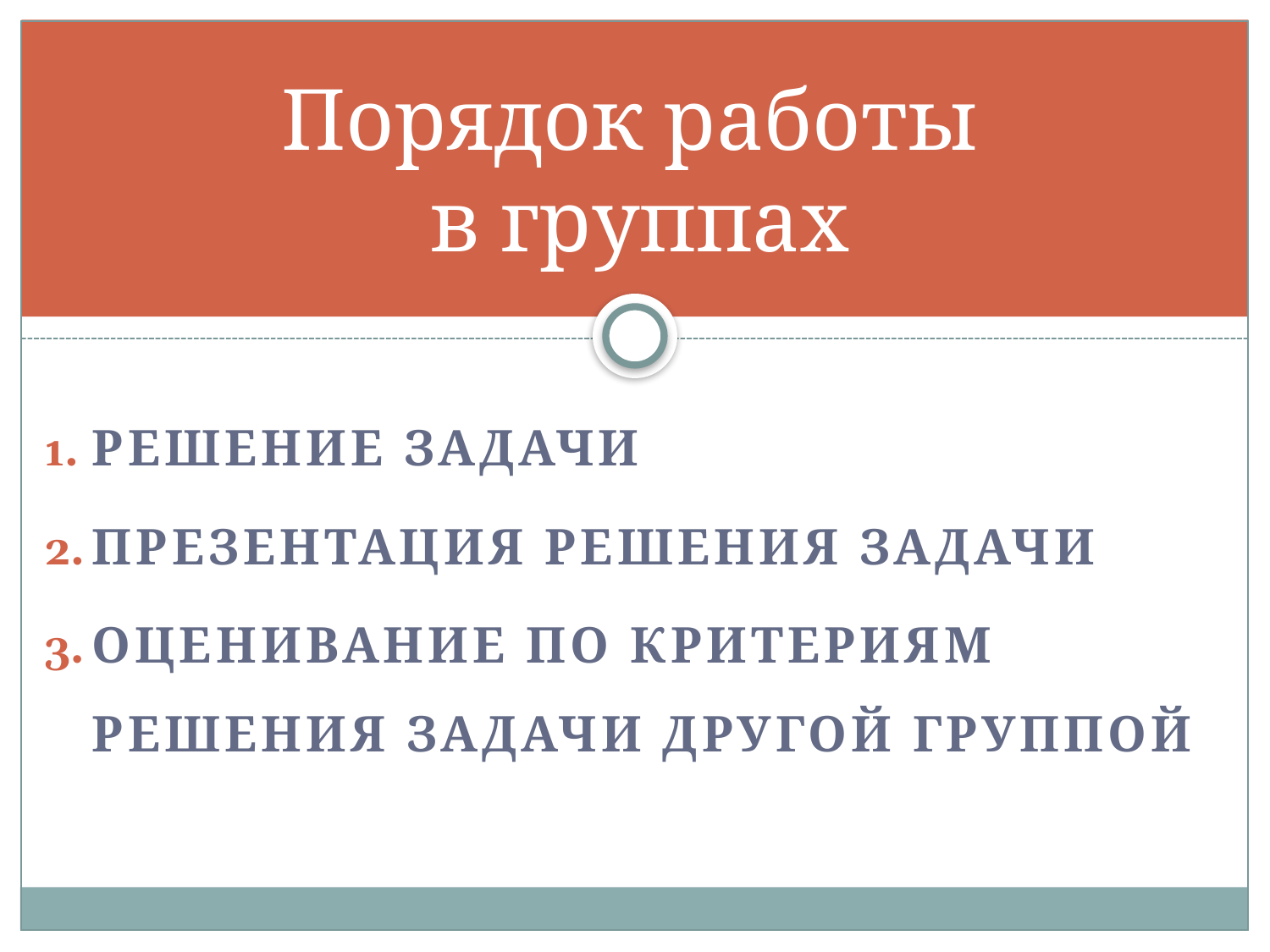

# Порядок работы в группах
Решение задачи
Презентация решения задачи
Оценивание по критериям решения задачи другой группой